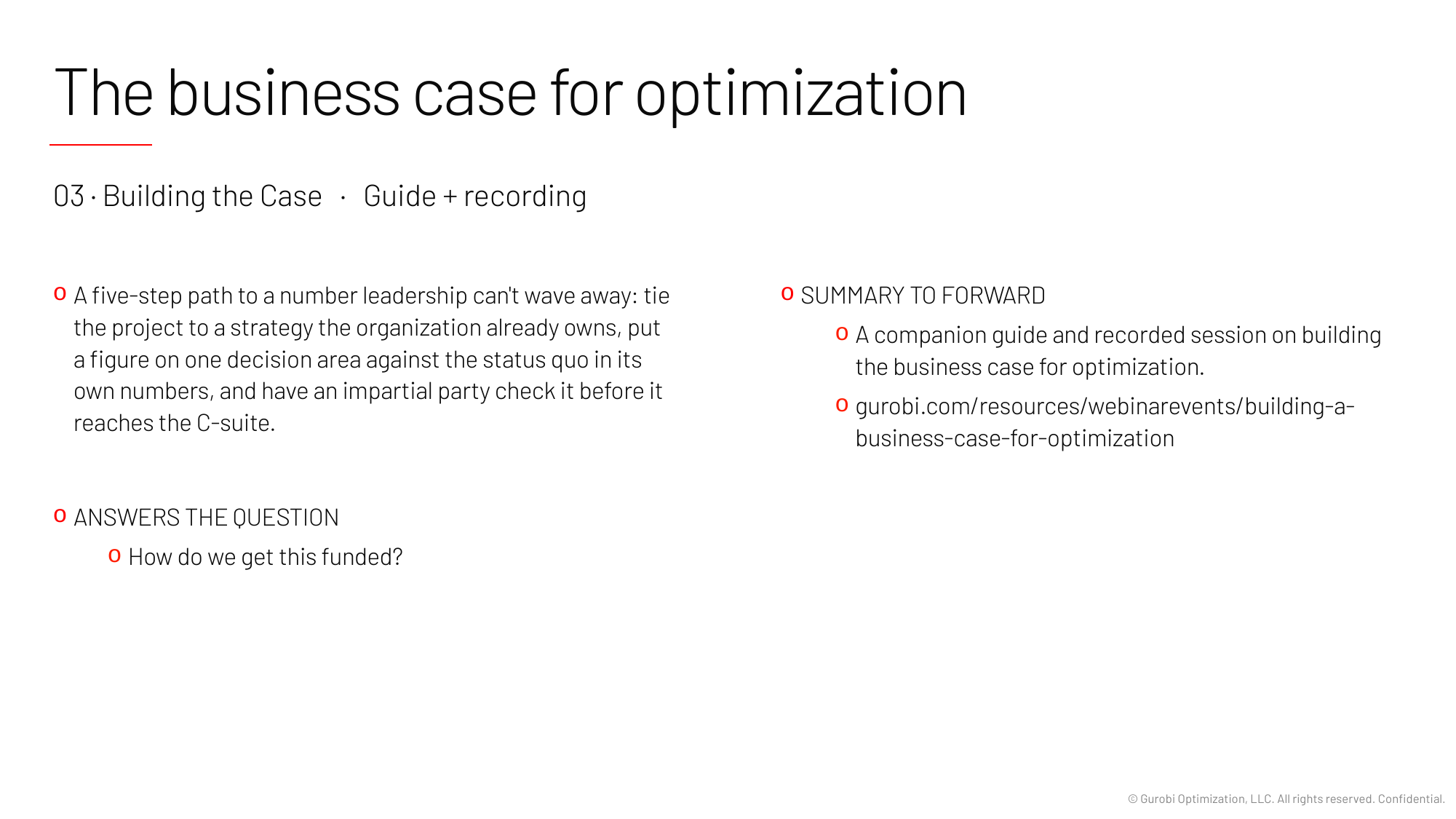

# The business case for optimization
03 · Building the Case   ·   Guide + recording
A five-step path to a number leadership can't wave away: tie the project to a strategy the organization already owns, put a figure on one decision area against the status quo in its own numbers, and have an impartial party check it before it reaches the C-suite.

ANSWERS THE QUESTION
How do we get this funded?
SUMMARY TO FORWARD
A companion guide and recorded session on building the business case for optimization.
gurobi.com/resources/webinarevents/building-a-business-case-for-optimization